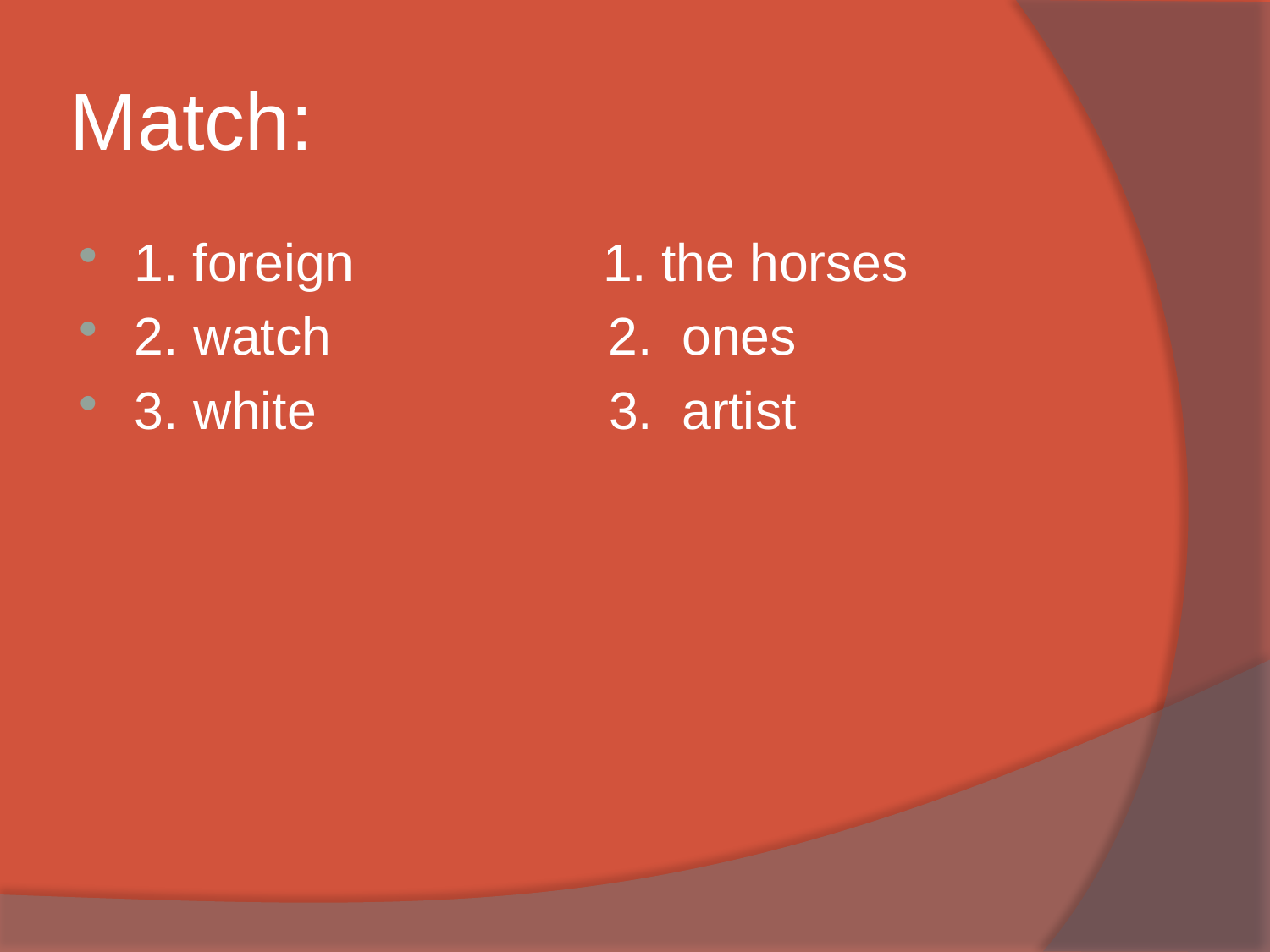

# Match:
1. foreign                 1. the horses
2. watch                   2.  ones
3. white                    3.  artist